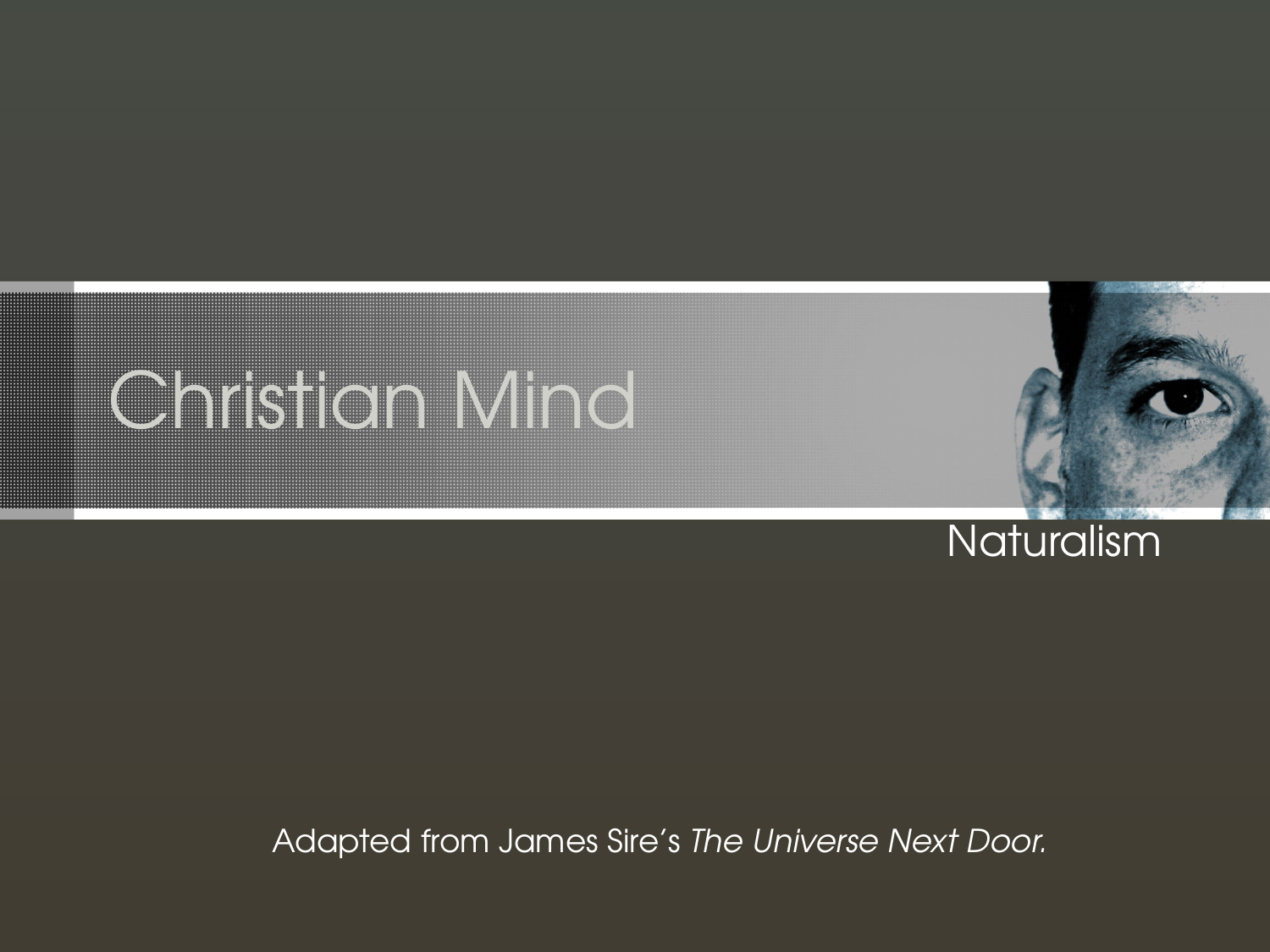

# Christian Mind
Naturalism
Adapted from James Sire’s The Universe Next Door.